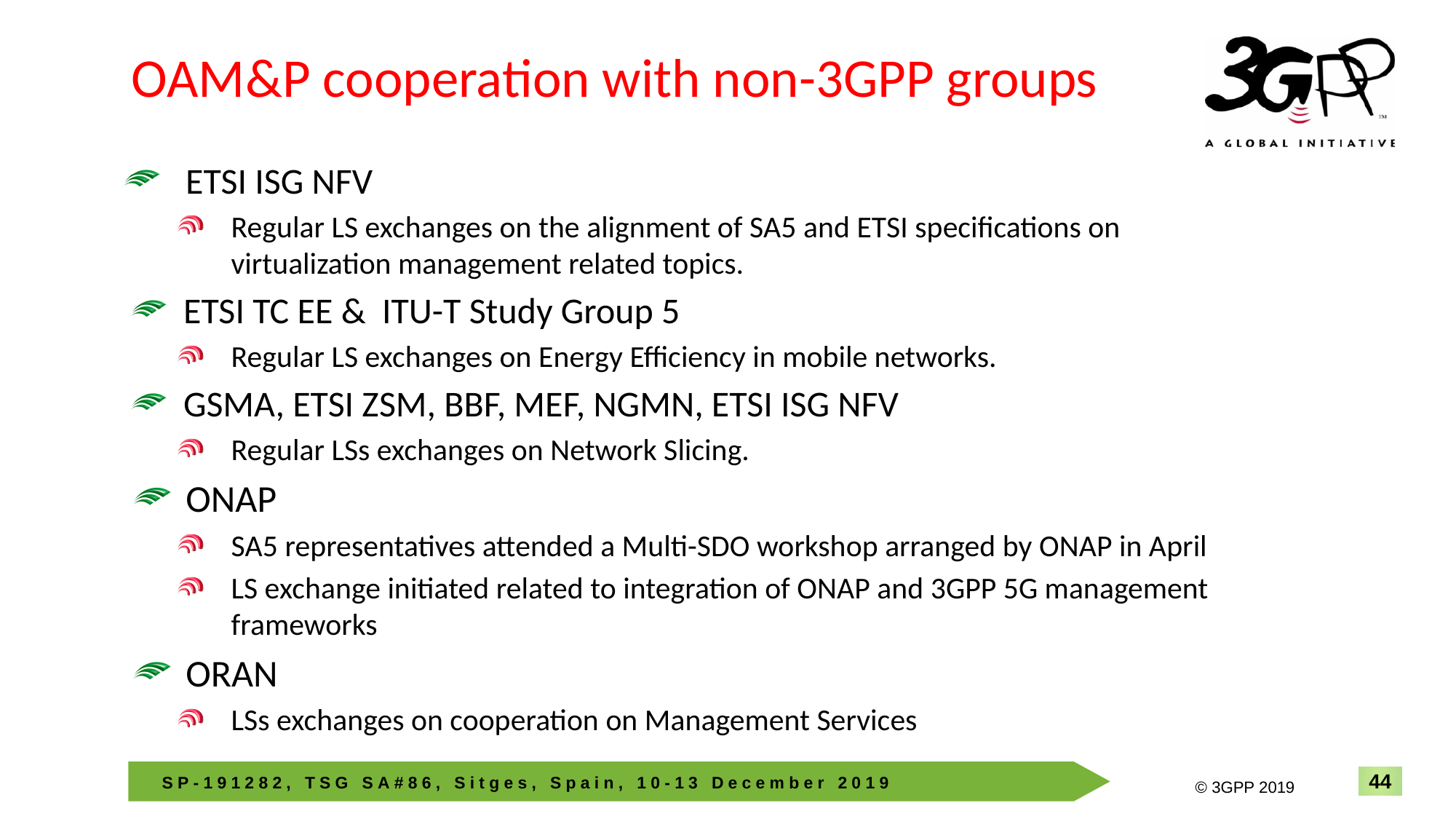

# OAM&P cooperation with non-3GPP groups
ETSI ISG NFV
Regular LS exchanges on the alignment of SA5 and ETSI specifications on virtualization management related topics.
ETSI TC EE &  ITU-T Study Group 5
Regular LS exchanges on Energy Efficiency in mobile networks.
GSMA, ETSI ZSM, BBF, MEF, NGMN, ETSI ISG NFV
Regular LSs exchanges on Network Slicing.
ONAP
SA5 representatives attended a Multi-SDO workshop arranged by ONAP in April
LS exchange initiated related to integration of ONAP and 3GPP 5G management frameworks
ORAN
LSs exchanges on cooperation on Management Services